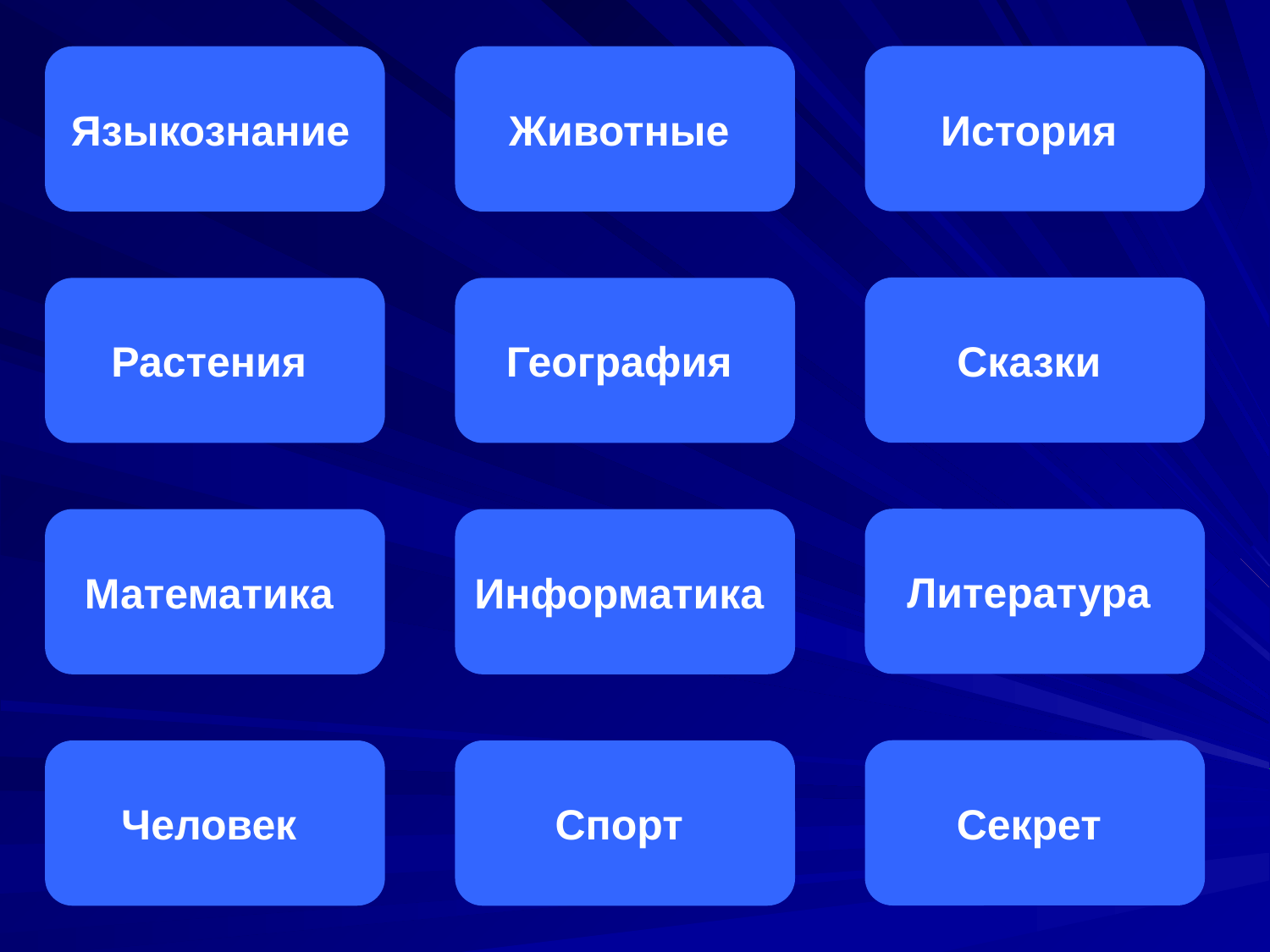

История
Языкознание
Животные
Сказки
Растения
География
Литература
Математика
Информатика
Секрет
Человек
Спорт